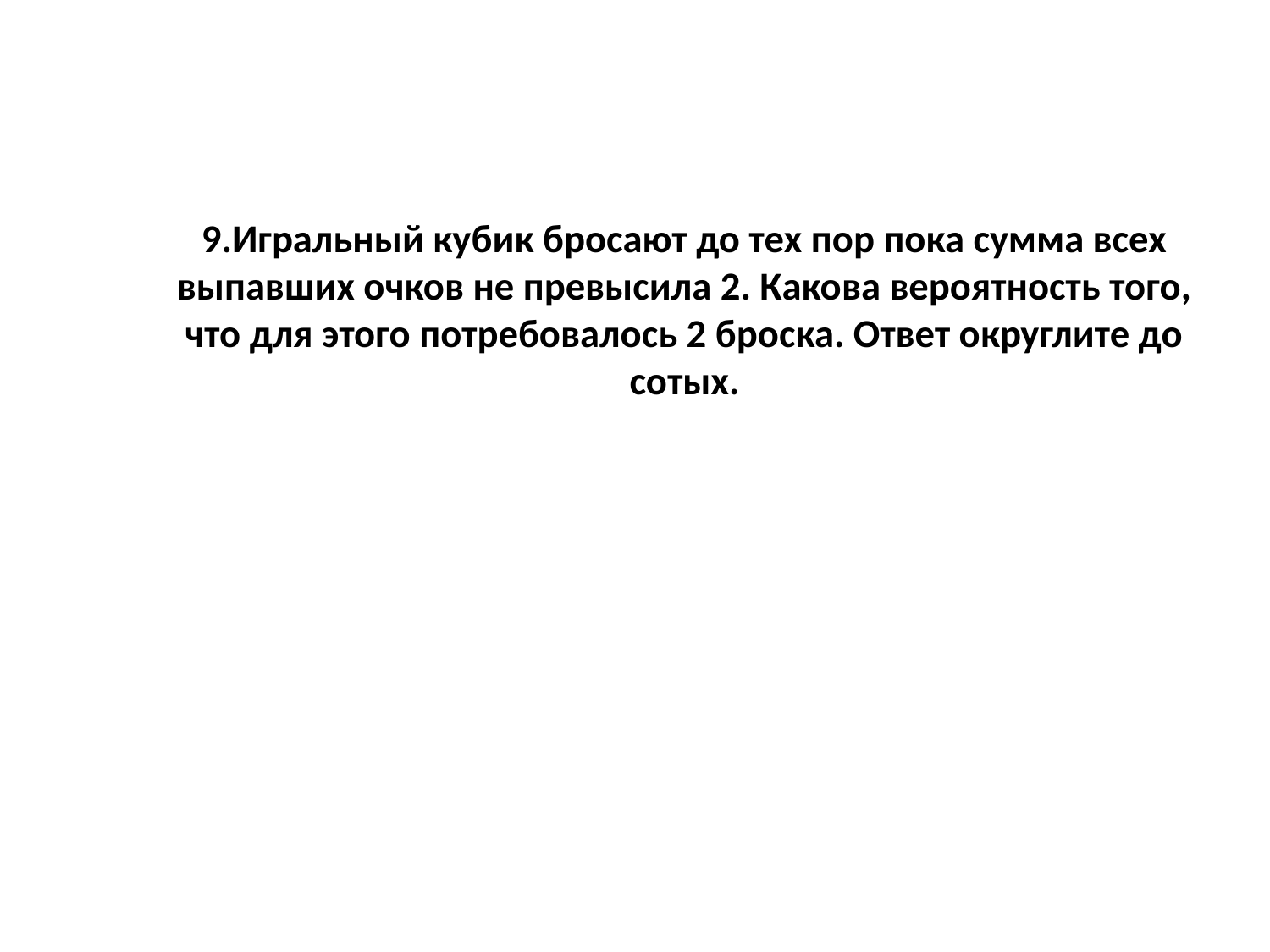

# 9.Игральный кубик бросают до тех пор пока сумма всех выпавших очков не превысила 2. Какова вероятность того, что для этого потребовалось 2 броска. Ответ округлите до сотых.